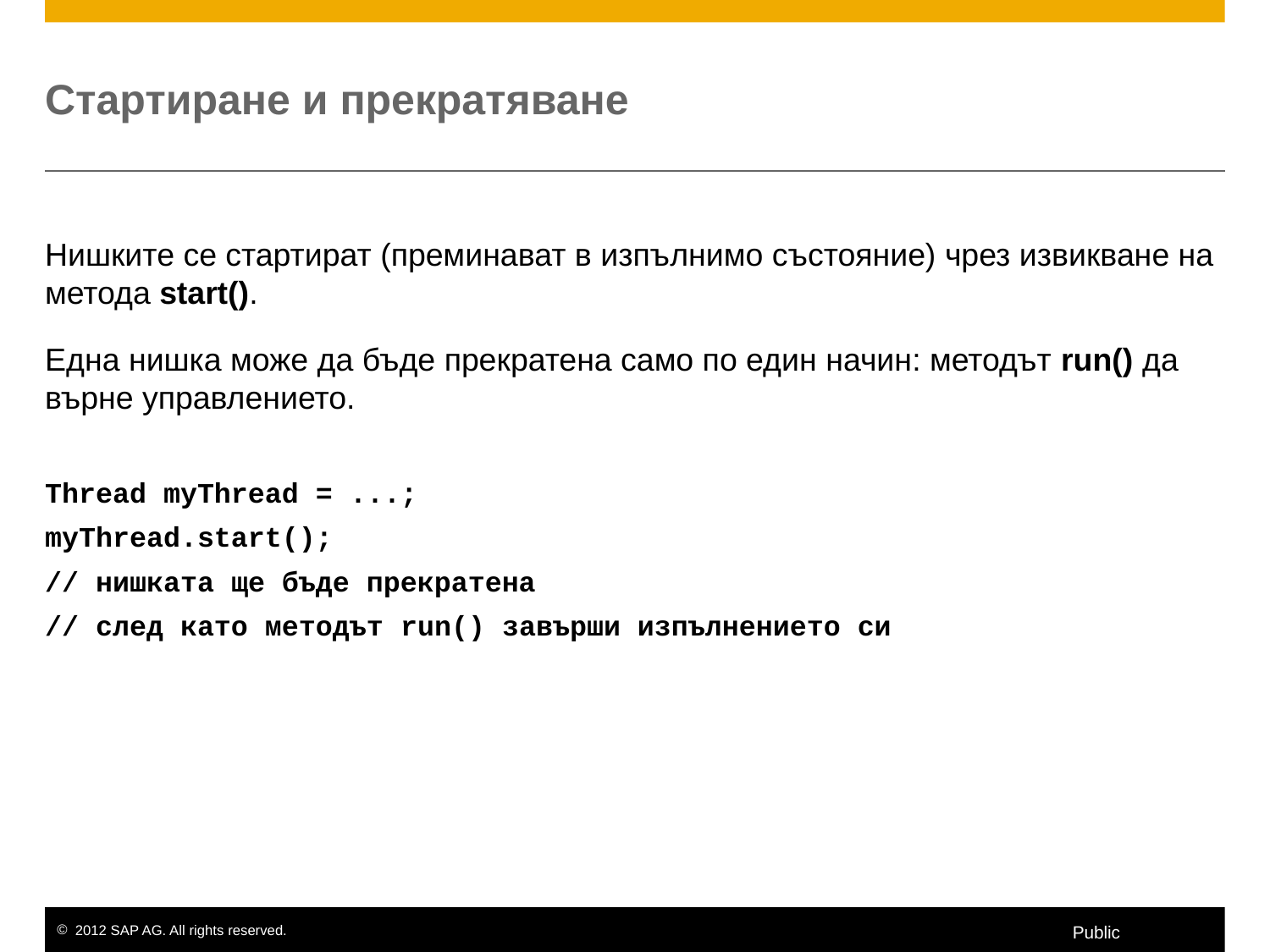

# Стартиране и прекратяване
Нишките се стартират (преминават в изпълнимо състояние) чрез извикване на метода start().
Една нишка може да бъде прекратена само по един начин: методът run() да върне управлението.

Thread myThread = ...;
myThread.start();
// нишката ще бъде прекратена
// след като методът run() завърши изпълнението си